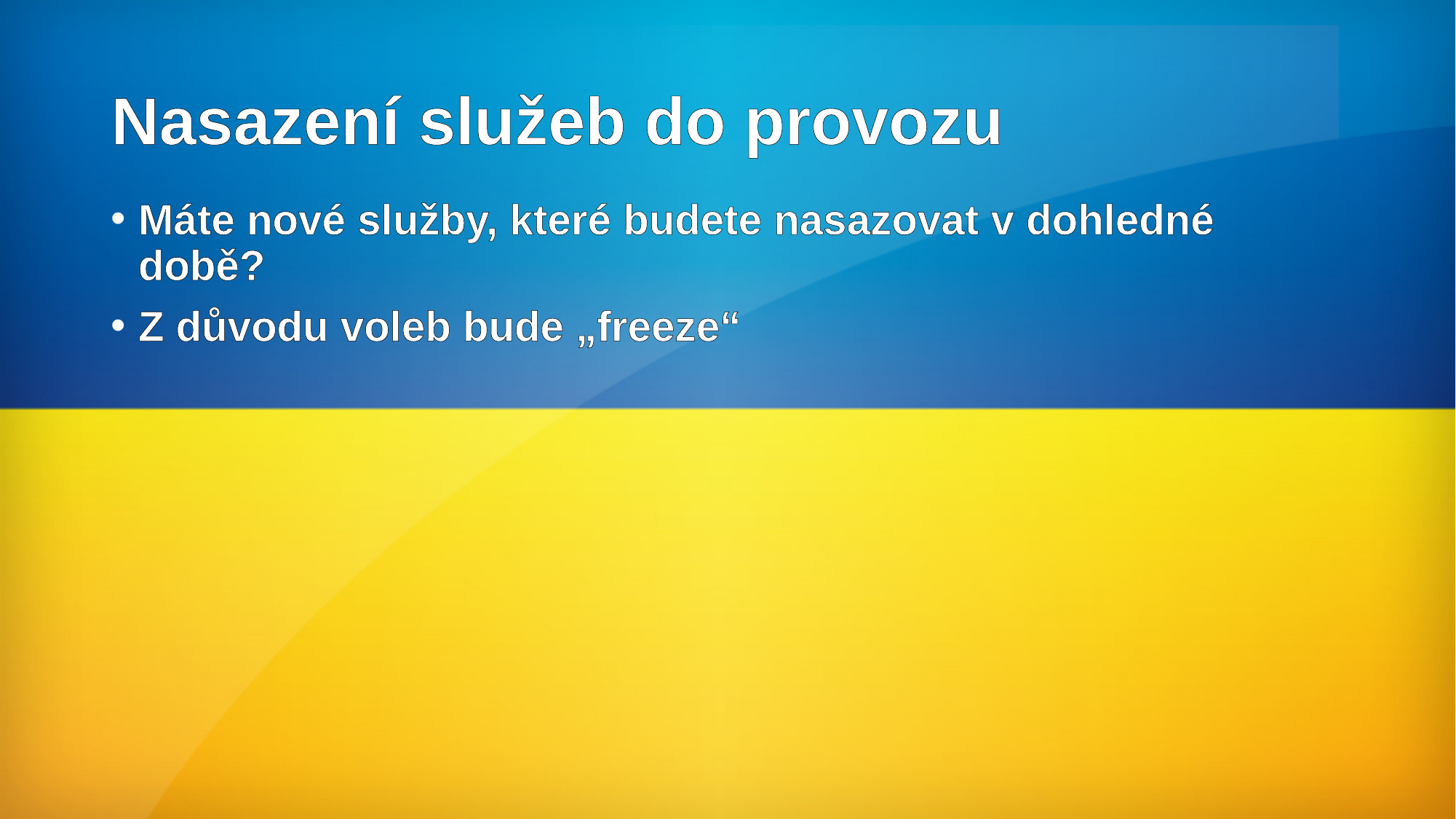

# Nasazení služeb do provozu
Máte nové služby, které budete nasazovat v dohledné době?
Z důvodu voleb bude „freeze“